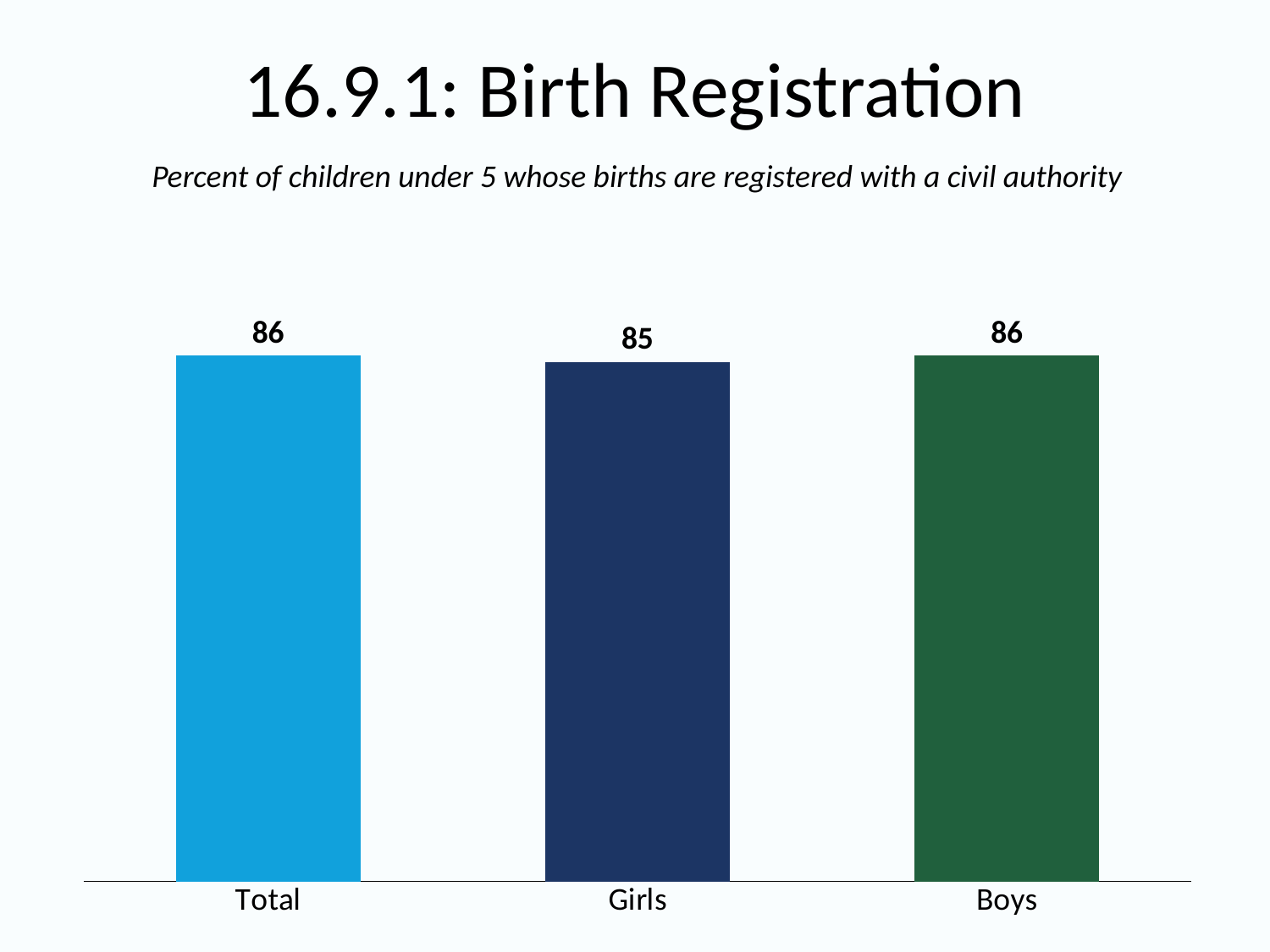

# 16.9.1: Birth Registration
Percent of children under 5 whose births are registered with a civil authority

### Chart

| Category | Women |
|---|---|
| Total | 86.0 |
| Girls | 85.0 |
| Boys | 86.0 |